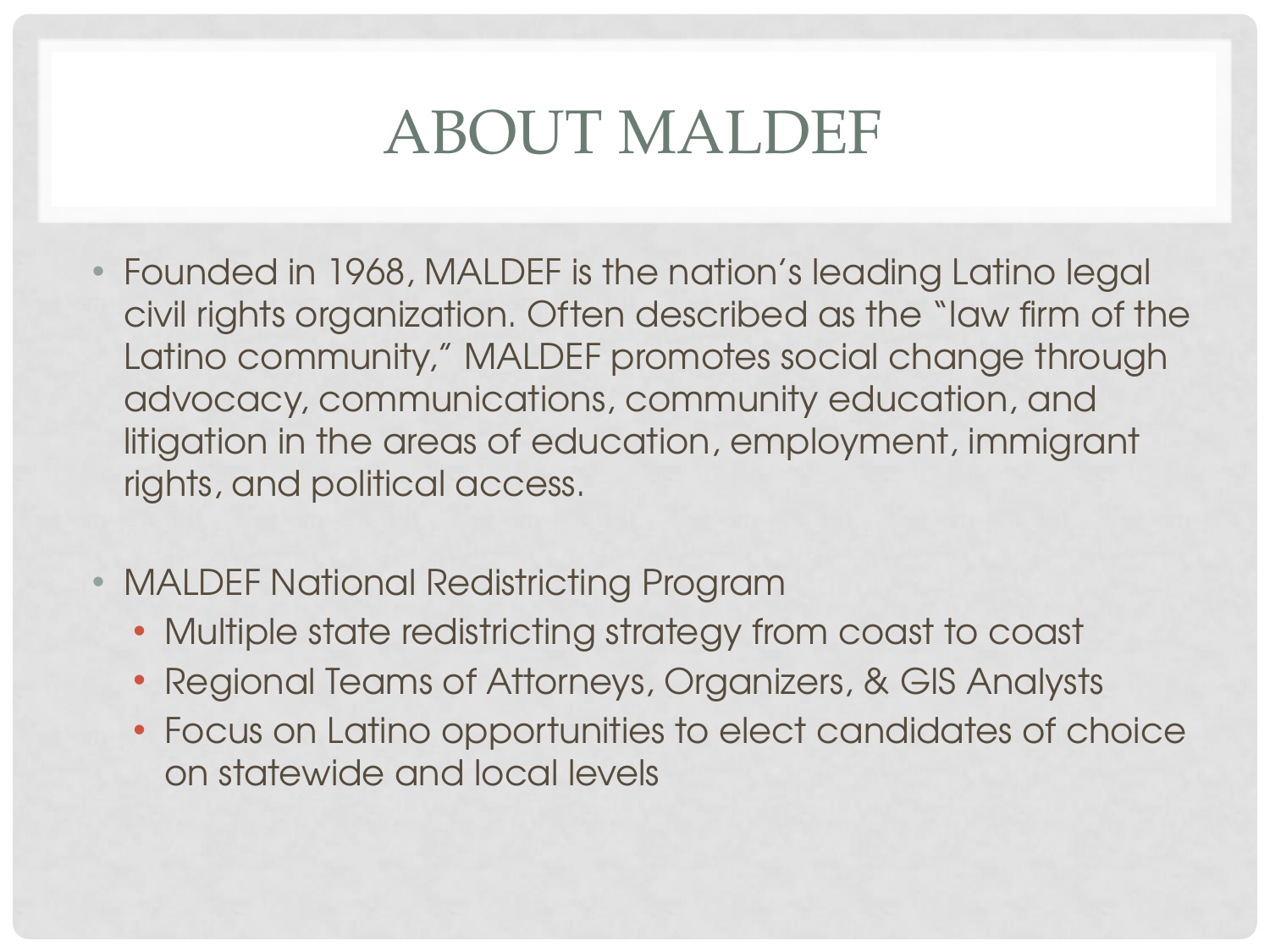

# About MALDEF
Founded in 1968, MALDEF is the nation’s leading Latino legal civil rights organization. Often described as the “law firm of the Latino community,” MALDEF promotes social change through advocacy, communications, community education, and litigation in the areas of education, employment, immigrant rights, and political access.

MALDEF National Redistricting Program
Multiple state redistricting strategy from coast to coast
Regional Teams of Attorneys, Organizers, & GIS Analysts
Focus on Latino opportunities to elect candidates of choice on statewide and local levels